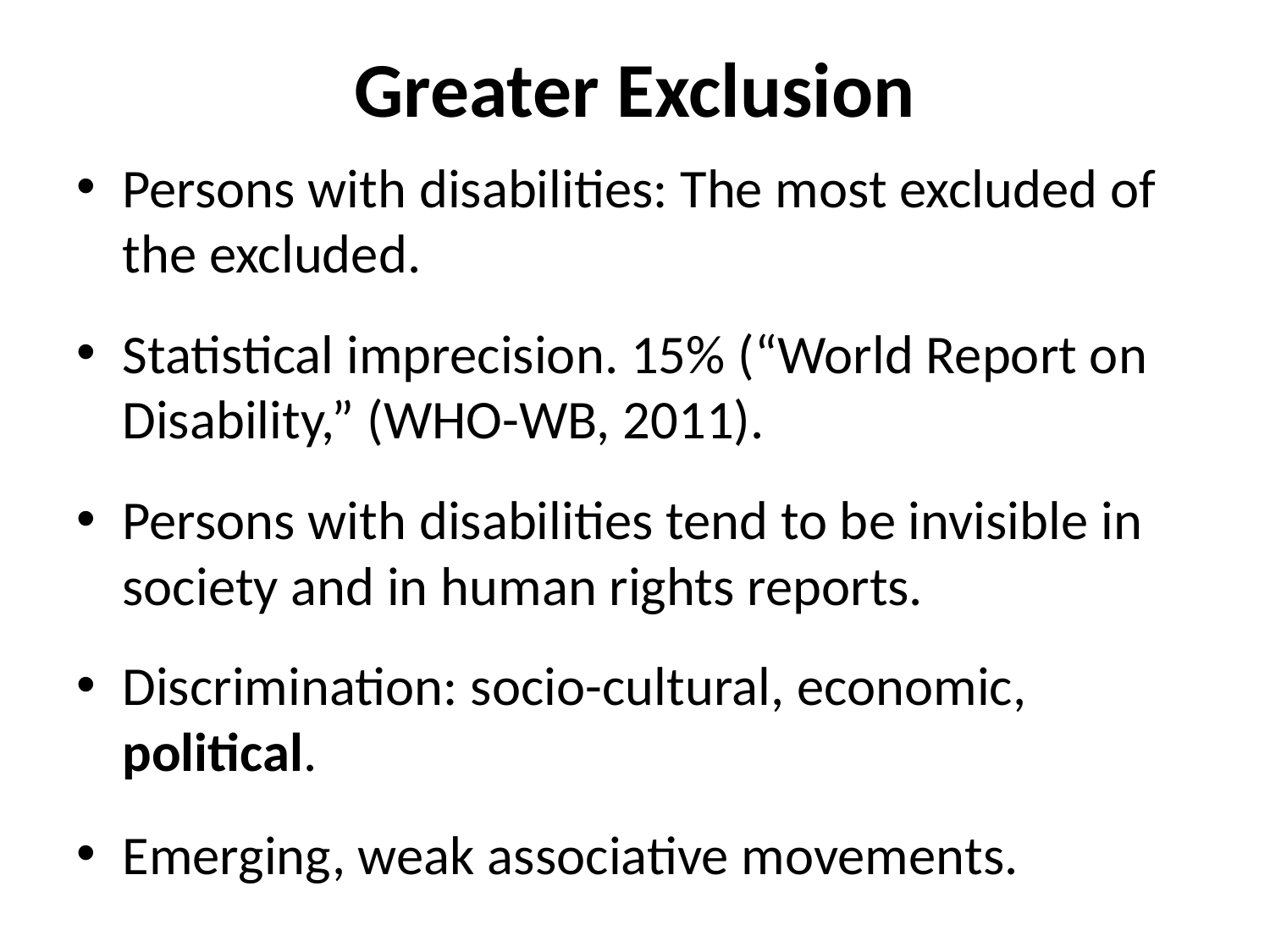

# Greater Exclusion
Persons with disabilities: The most excluded of the excluded.

Statistical imprecision. 15% (“World Report on Disability,” (WHO-WB, 2011).

Persons with disabilities tend to be invisible in society and in human rights reports.

Discrimination: socio-cultural, economic, political.

Emerging, weak associative movements.